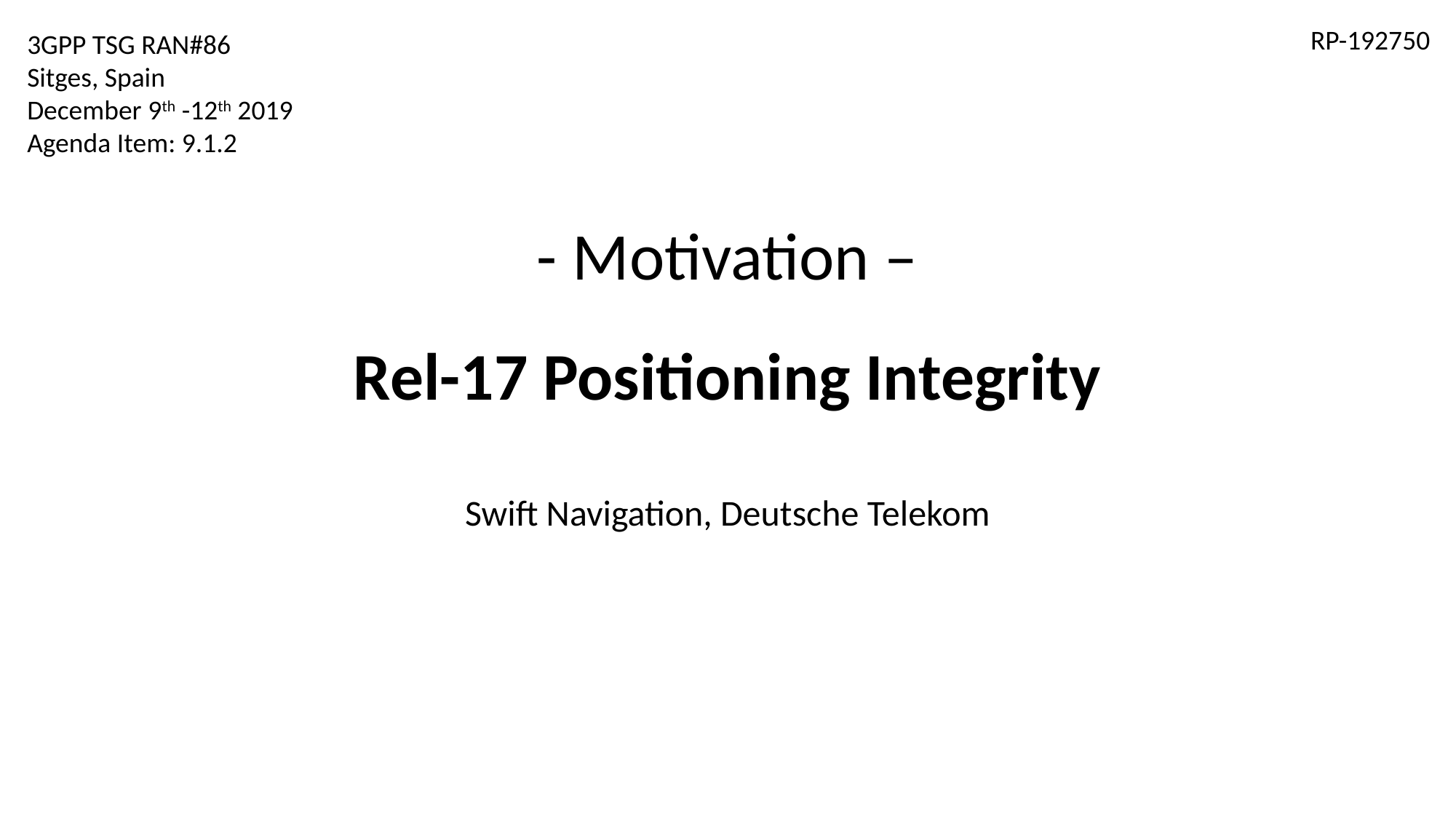

3GPP TSG RAN#86
Sitges, Spain
December 9th -12th 2019
Agenda Item: 9.1.2
RP-192750
# - Motivation – Rel-17 Positioning Integrity

Swift Navigation, Deutsche Telekom